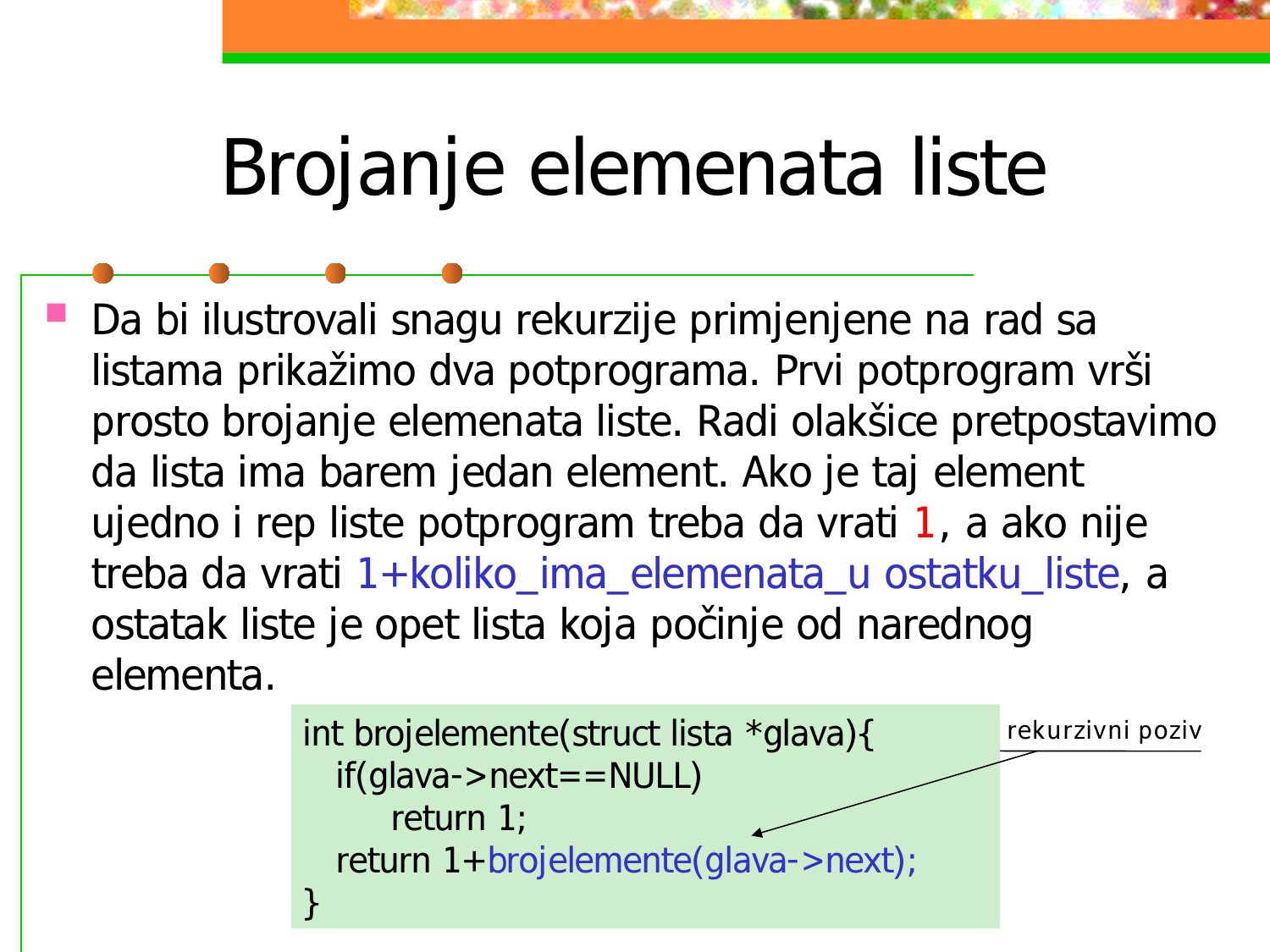

# Brojanje elemenata liste
Da bi ilustrovali snagu rekurzije primjenjene na rad sa listama prikažimo dva potprograma. Prvi potprogram vrši prosto brojanje elemenata liste. Radi olakšice pretpostavimo da lista ima barem jedan element. Ako je taj element ujedno i rep liste potprogram treba da vrati 1, a ako nije treba da vrati 1+koliko_ima_elemenata_u ostatku_liste, a ostatak liste je opet lista koja počinje od narednog elementa.
int brojelemente(struct lista *glava){
   if(glava->next==NULL)
        return 1;
   return 1+brojelemente(glava->next);
}
rekurzivni poziv